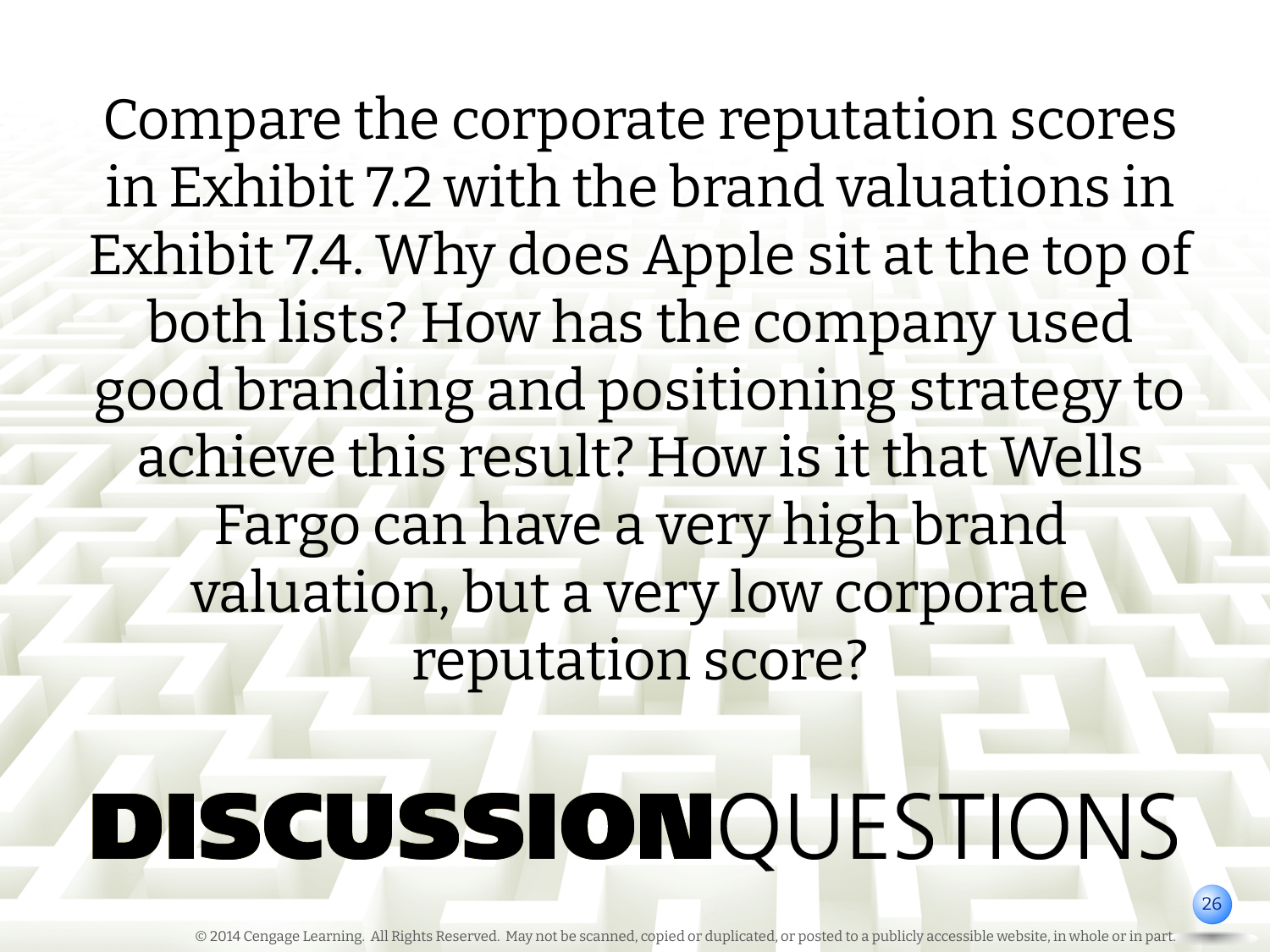

Compare the corporate reputation scores in Exhibit 7.2 with the brand valuations in Exhibit 7.4. Why does Apple sit at the top of both lists? How has the company used good branding and positioning strategy to achieve this result? How is it that Wells Fargo can have a very high brand valuation, but a very low corporate reputation score?
26